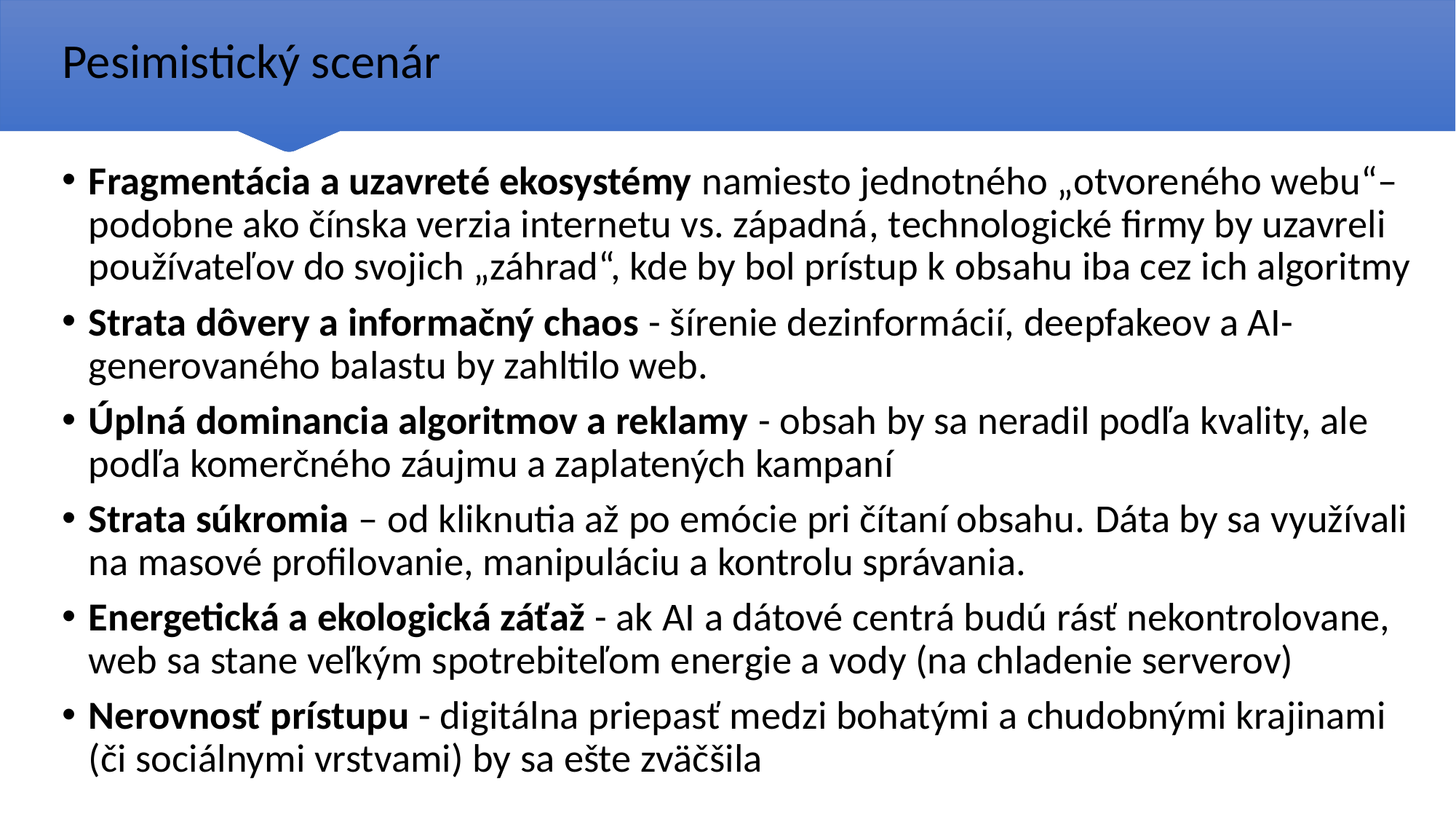

# Pesimistický scenár
Fragmentácia a uzavreté ekosystémy namiesto jednotného „otvoreného webu“– podobne ako čínska verzia internetu vs. západná, technologické firmy by uzavreli používateľov do svojich „záhrad“, kde by bol prístup k obsahu iba cez ich algoritmy
Strata dôvery a informačný chaos - šírenie dezinformácií, deepfakeov a AI-generovaného balastu by zahltilo web.
Úplná dominancia algoritmov a reklamy - obsah by sa neradil podľa kvality, ale podľa komerčného záujmu a zaplatených kampaní
Strata súkromia – od kliknutia až po emócie pri čítaní obsahu. Dáta by sa využívali na masové profilovanie, manipuláciu a kontrolu správania.
Energetická a ekologická záťaž - ak AI a dátové centrá budú rásť nekontrolovane, web sa stane veľkým spotrebiteľom energie a vody (na chladenie serverov)
Nerovnosť prístupu - digitálna priepasť medzi bohatými a chudobnými krajinami (či sociálnymi vrstvami) by sa ešte zväčšila